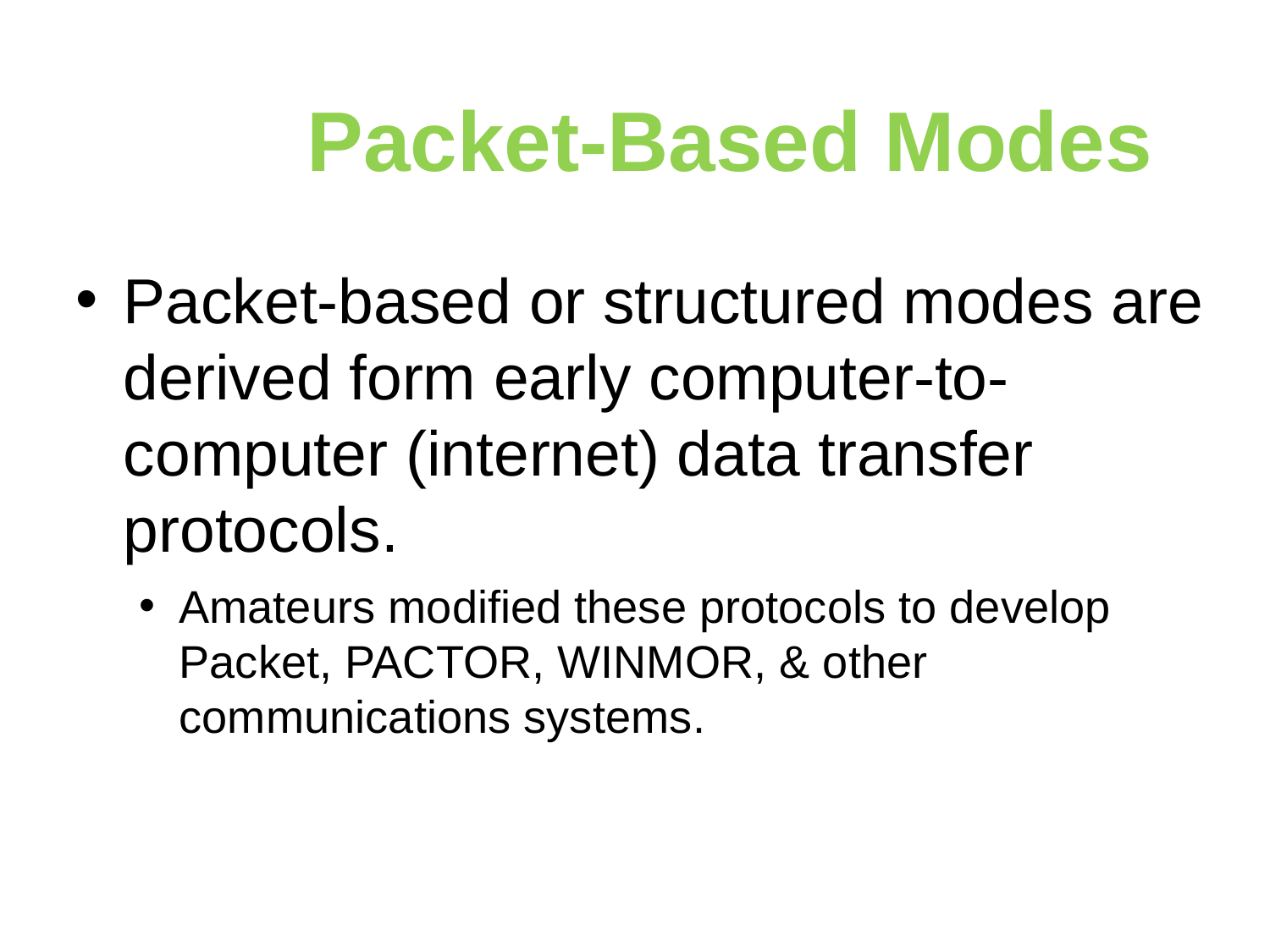

Packet-Based Modes
Packet-based or structured modes are derived form early computer-to-computer (internet) data transfer protocols.
Amateurs modified these protocols to develop Packet, PACTOR, WINMOR, & other communications systems.